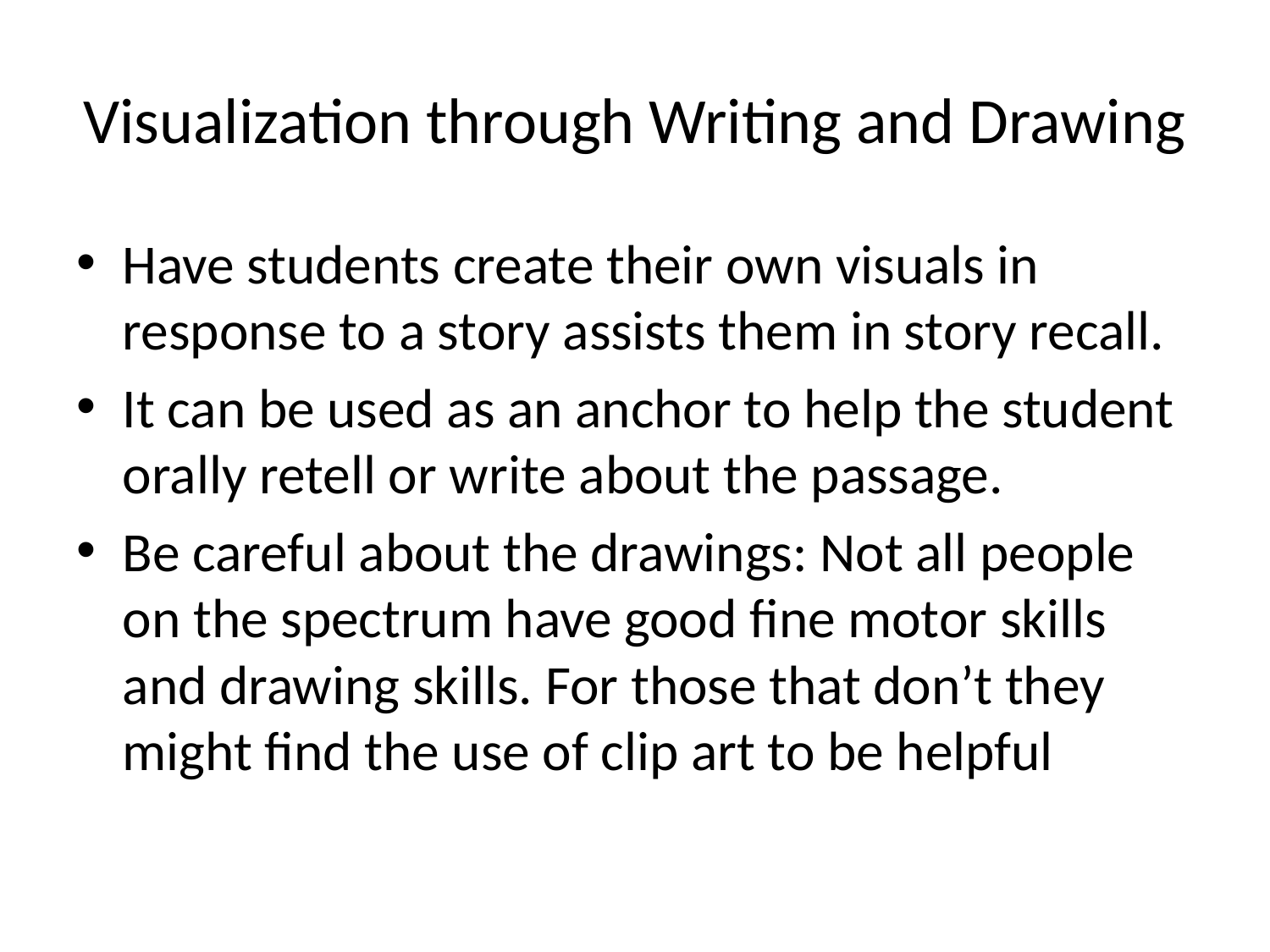

# Visualization through Writing and Drawing
Have students create their own visuals in response to a story assists them in story recall.
It can be used as an anchor to help the student orally retell or write about the passage.
Be careful about the drawings: Not all people on the spectrum have good fine motor skills and drawing skills. For those that don’t they might find the use of clip art to be helpful